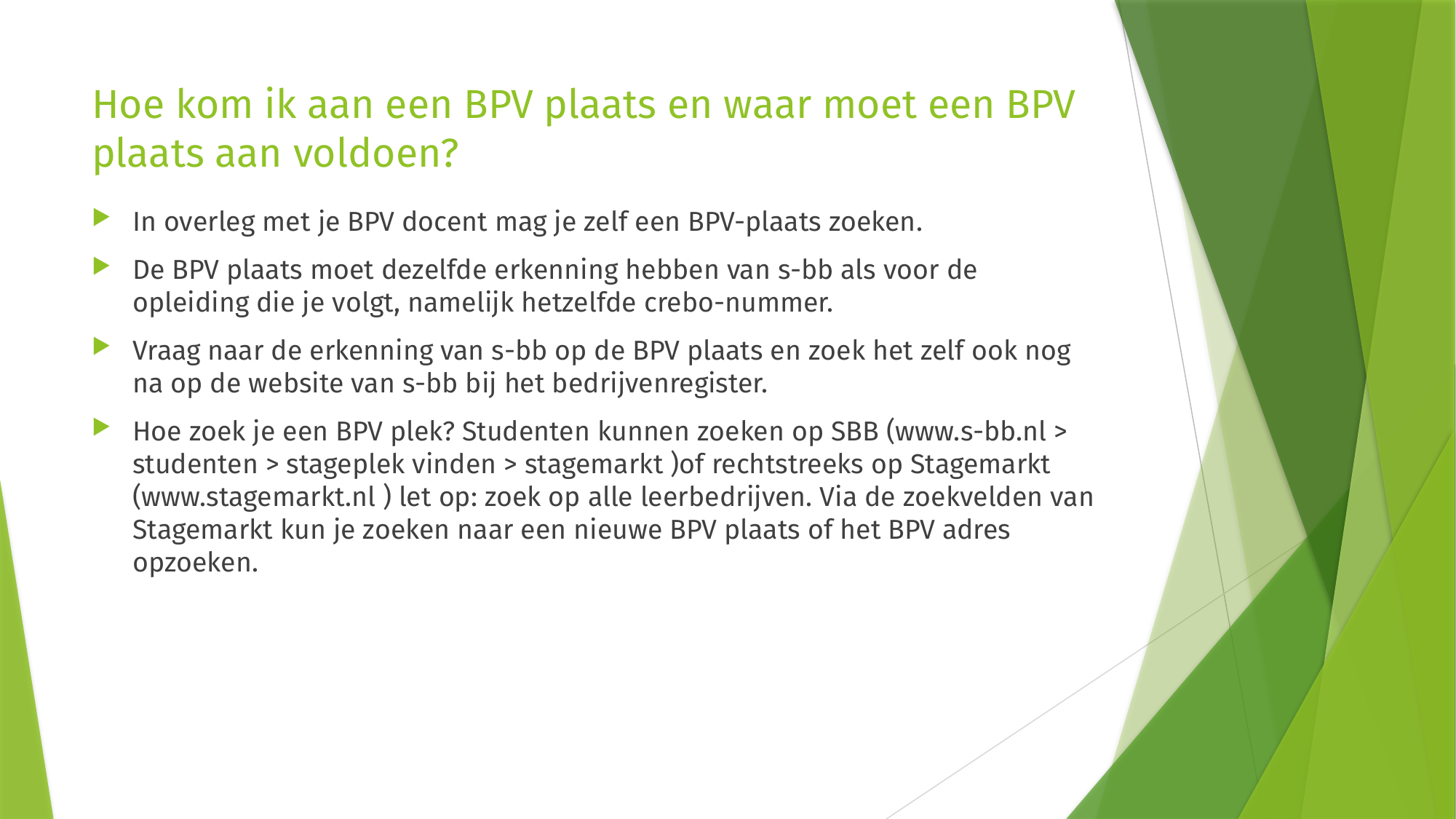

# Hoe kom ik aan een BPV plaats en waar moet een BPV plaats aan voldoen?
In overleg met je BPV docent mag je zelf een BPV-plaats zoeken.
De BPV plaats moet dezelfde erkenning hebben van s-bb als voor de opleiding die je volgt, namelijk hetzelfde crebo-nummer.
Vraag naar de erkenning van s-bb op de BPV plaats en zoek het zelf ook nog na op de website van s-bb bij het bedrijvenregister.
Hoe zoek je een BPV plek? Studenten kunnen zoeken op SBB (www.s-bb.nl > studenten > stageplek vinden > stagemarkt )of rechtstreeks op Stagemarkt (www.stagemarkt.nl ) let op: zoek op alle leerbedrijven. Via de zoekvelden van Stagemarkt kun je zoeken naar een nieuwe BPV plaats of het BPV adres opzoeken.